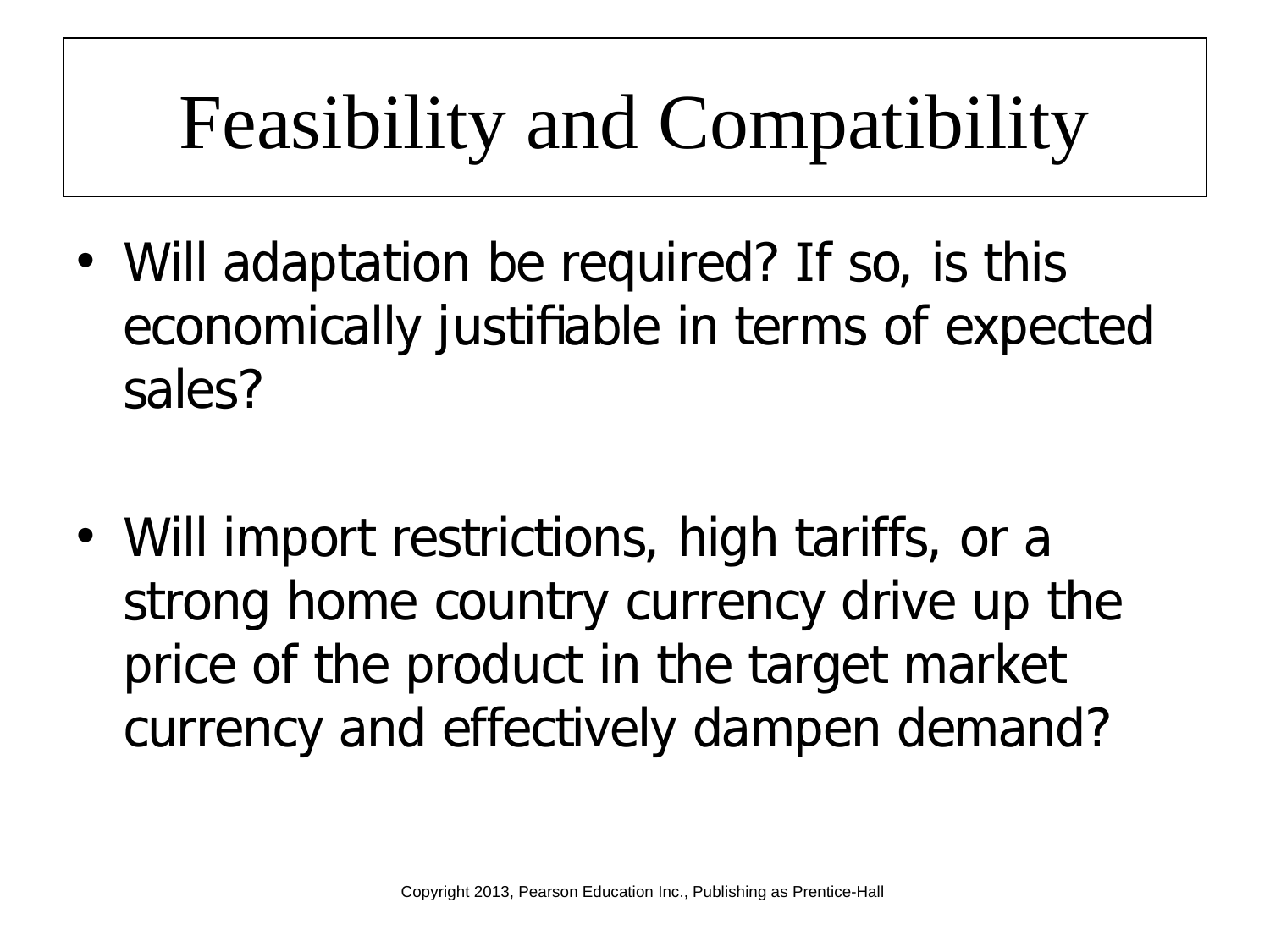

# Feasibility and Compatibility
Will adaptation be required? If so, is this economically justifiable in terms of expected sales?

Will import restrictions, high tariffs, or a strong home country currency drive up the price of the product in the target market currency and effectively dampen demand?

Copyright 2013, Pearson Education Inc., Publishing as Prentice-Hall